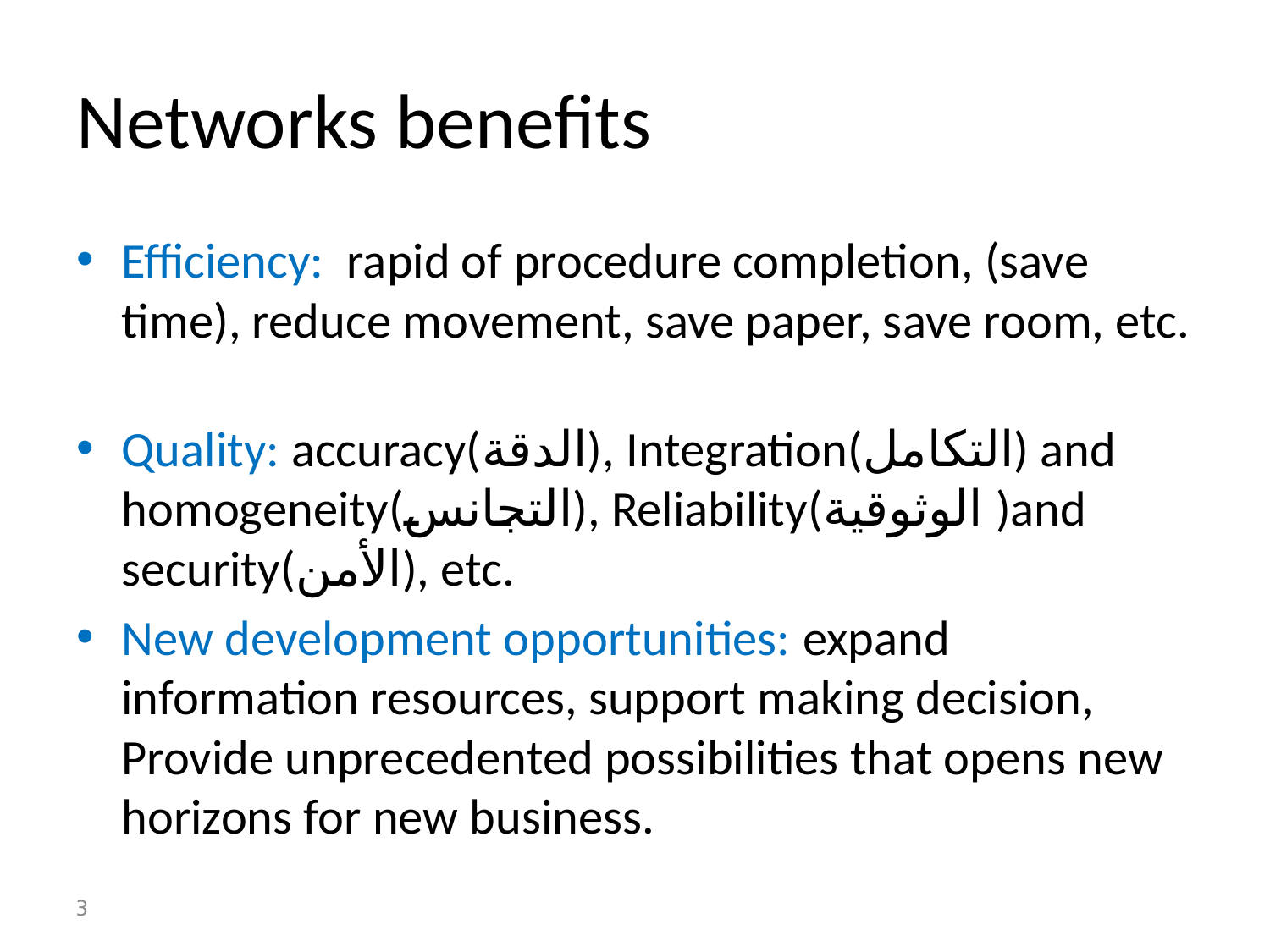

# Networks benefits
Efficiency:  rapid of procedure completion, (save time), reduce movement, save paper, save room, etc.
Quality: accuracy(الدقة), Integration(التكامل) and homogeneity(التجانس), Reliability(الوثوقية )and security(الأمن), etc.
New development opportunities: expand information resources, support making decision, Provide unprecedented possibilities that opens new horizons for new business.
3